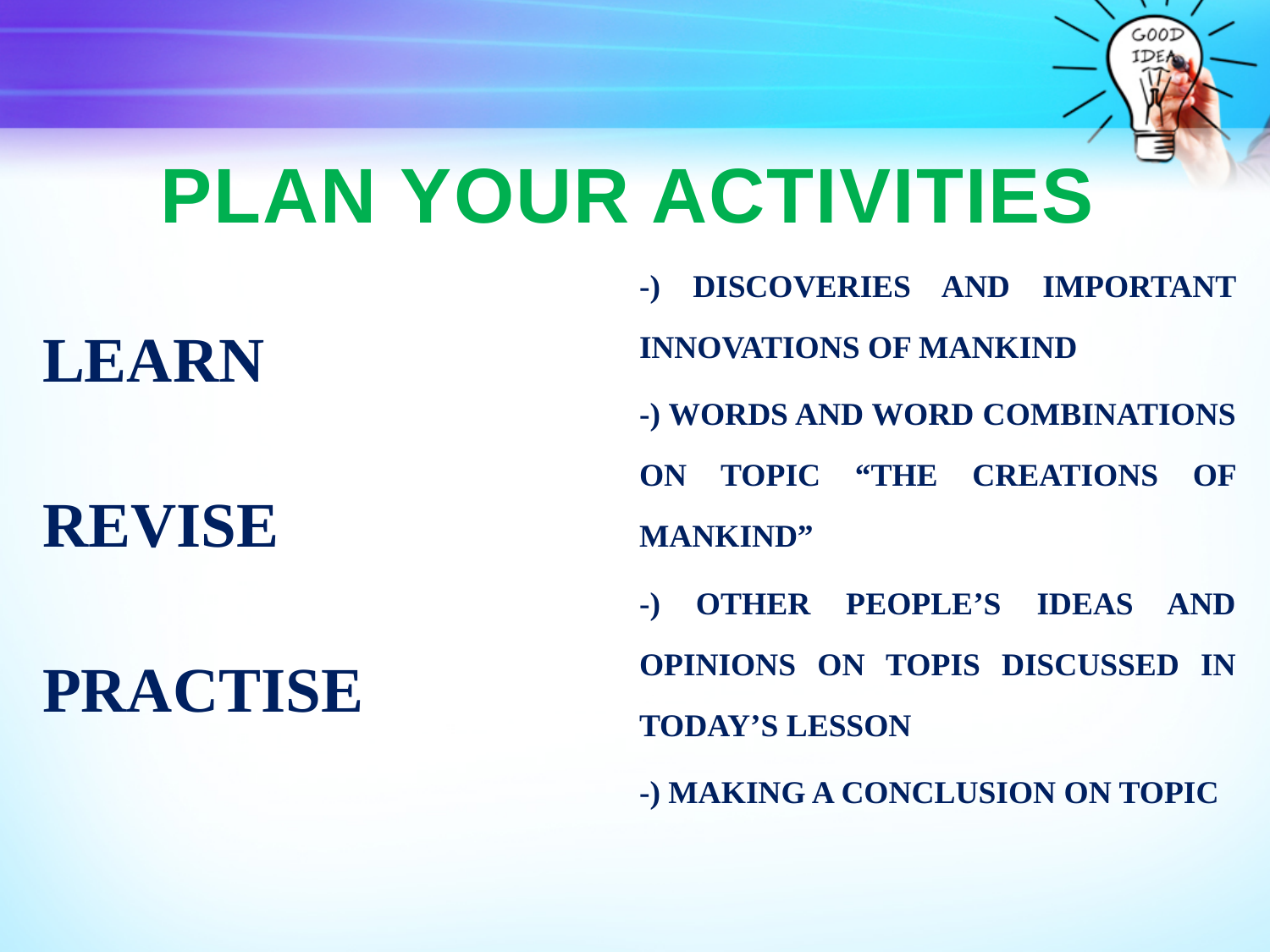

PLAN YOUR ACTIVITIES
LEARN
REVISE
PRACTISE
-) DISCOVERIES AND IMPORTANT INNOVATIONS OF MANKIND
-) WORDS AND WORD COMBINATIONS ON TOPIC “THE CREATIONS OF MANKIND”
-) OTHER PEOPLE’S IDEAS AND OPINIONS ON TOPIS DISCUSSED IN TODAY’S LESSON
-) MAKING A CONCLUSION ON TOPIC